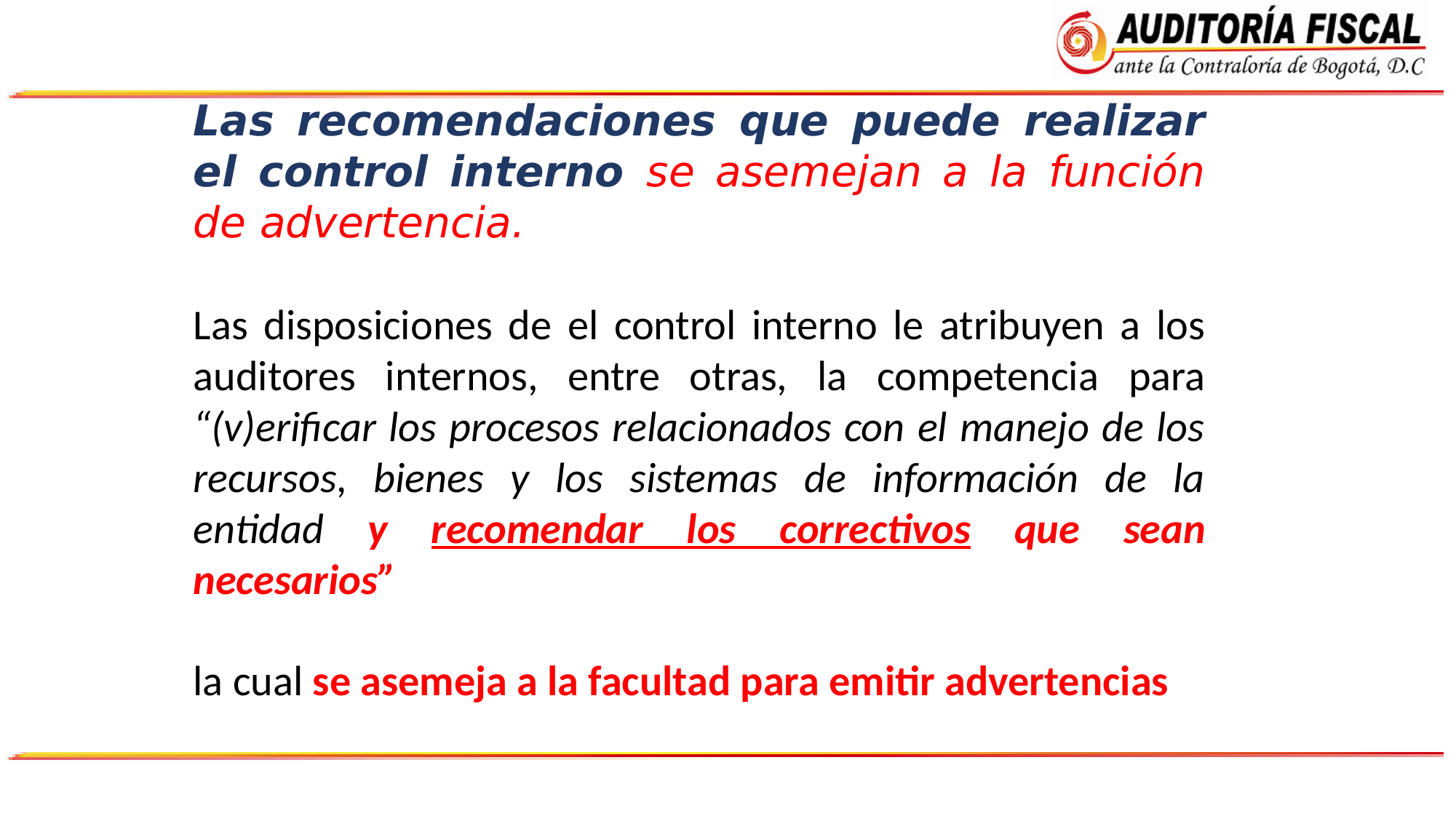

Las recomendaciones que puede realizar el control interno se asemejan a la función de advertencia.

Las disposiciones de el control interno le atribuyen a los auditores internos, entre otras, la competencia para “(v)erificar los procesos relacionados con el manejo de los recursos, bienes y los sistemas de información de la entidad y recomendar los correctivos que sean necesarios”

la cual se asemeja a la facultad para emitir advertencias
Total Procesos
5.045